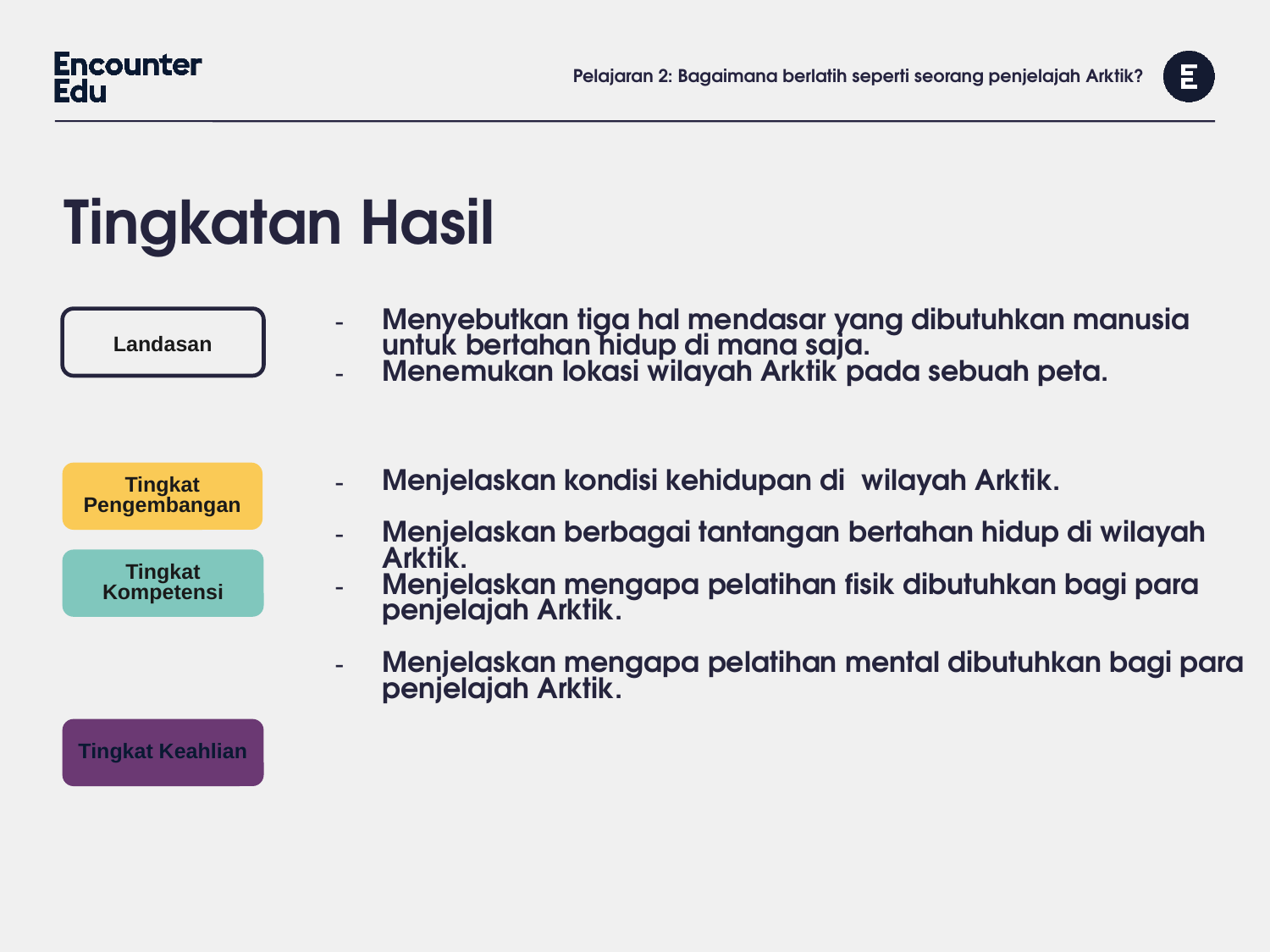

# Pelajaran 2: Bagaimana berlatih seperti seorang penjelajah Arktik?
Tingkatan Hasil
Landasan
| Menyebutkan tiga hal mendasar yang dibutuhkan manusia untuk bertahan hidup di mana saja. Menemukan lokasi wilayah Arktik pada sebuah peta. |
| --- |
| Menjelaskan kondisi kehidupan di wilayah Arktik. Menjelaskan berbagai tantangan bertahan hidup di wilayah Arktik. Menjelaskan mengapa pelatihan fisik dibutuhkan bagi para penjelajah Arktik. Menjelaskan mengapa pelatihan mental dibutuhkan bagi para penjelajah Arktik. |
|  |
|  |
|  |
Tingkat Pengembangan
Tingkat Kompetensi
Tingkat Keahlian